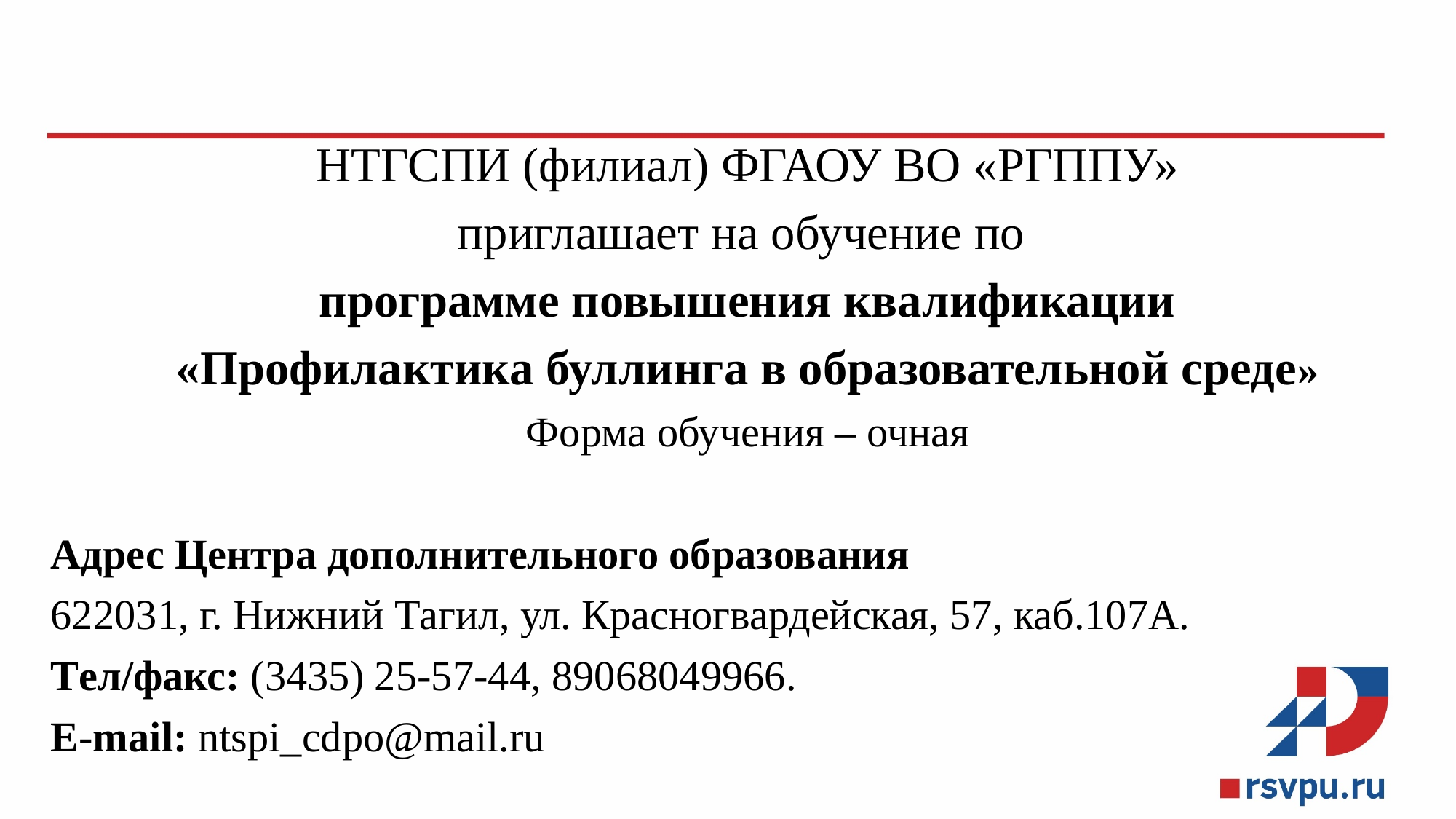

НТГСПИ (филиал) ФГАОУ ВО «РГППУ»
приглашает на обучение по
программе повышения квалификации
«Профилактика буллинга в образовательной среде»
Форма обучения – очная

Адрес Центра дополнительного образования
622031, г. Нижний Тагил, ул. Красногвардейская, 57, каб.107А.
Tел/факс: (3435) 25-57-44, 89068049966.
E-mail: ntspi_cdpo@mail.ru